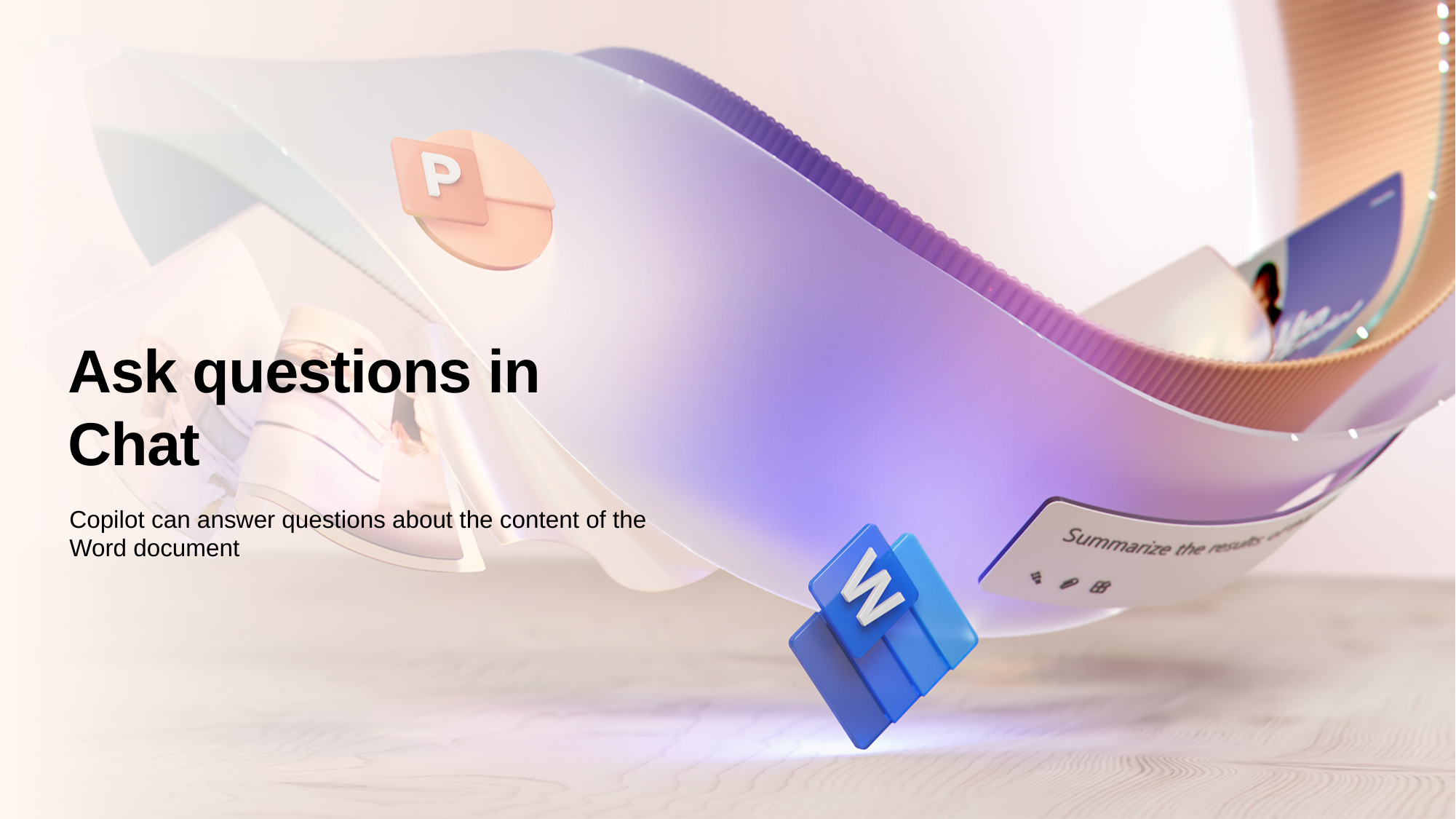

# Ask questions in Chat
Copilot can answer questions about the content of the Word document